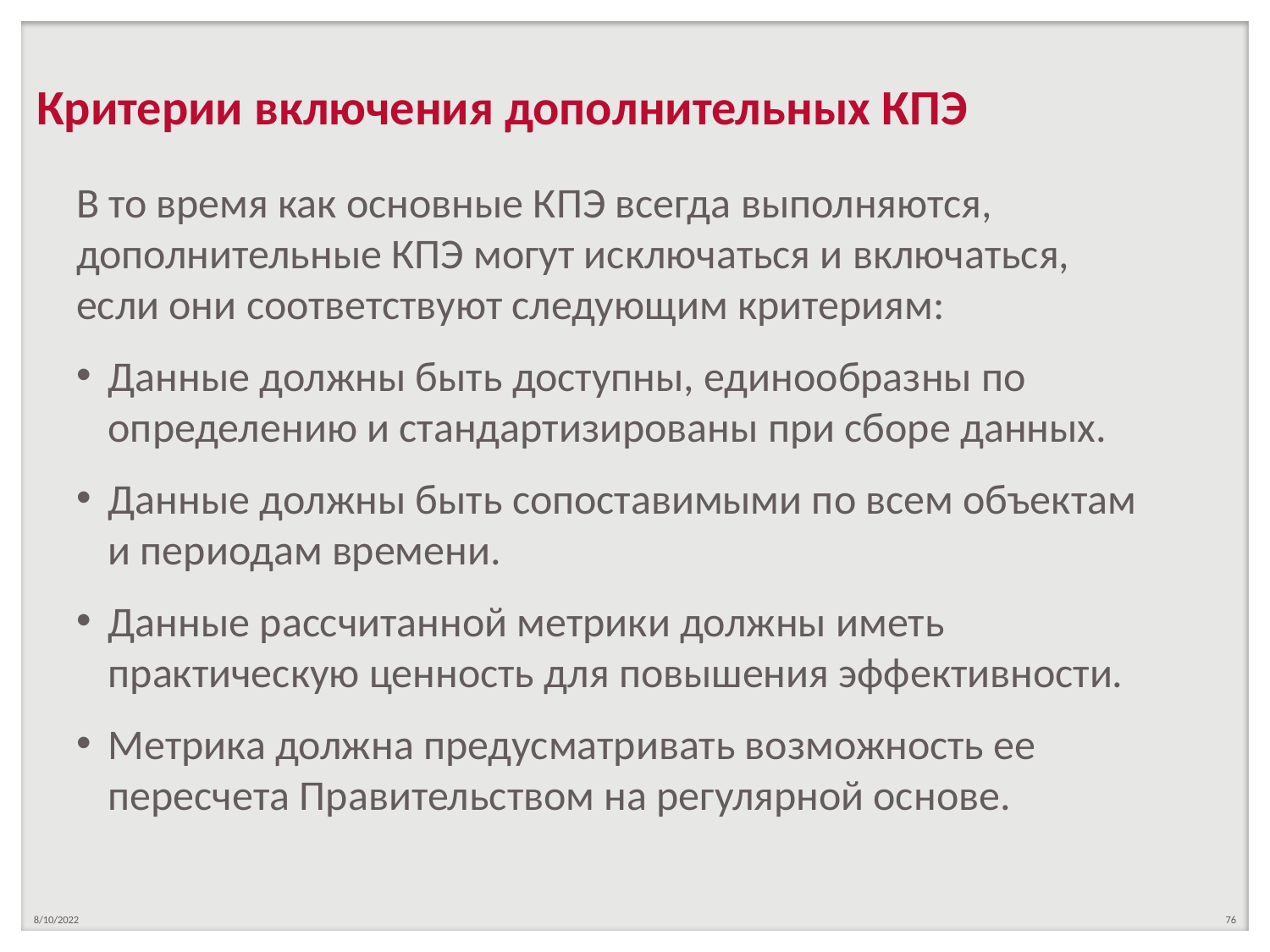

# Критерии включения дополнительных КПЭ
В то время как основные КПЭ всегда выполняются, дополнительные КПЭ могут исключаться и включаться, если они соответствуют следующим критериям:
Данные должны быть доступны, единообразны по определению и стандартизированы при сборе данных.
Данные должны быть сопоставимыми по всем объектам и периодам времени.
Данные рассчитанной метрики должны иметь практическую ценность для повышения эффективности.
Метрика должна предусматривать возможность ее пересчета Правительством на регулярной основе.
8/10/2022
76